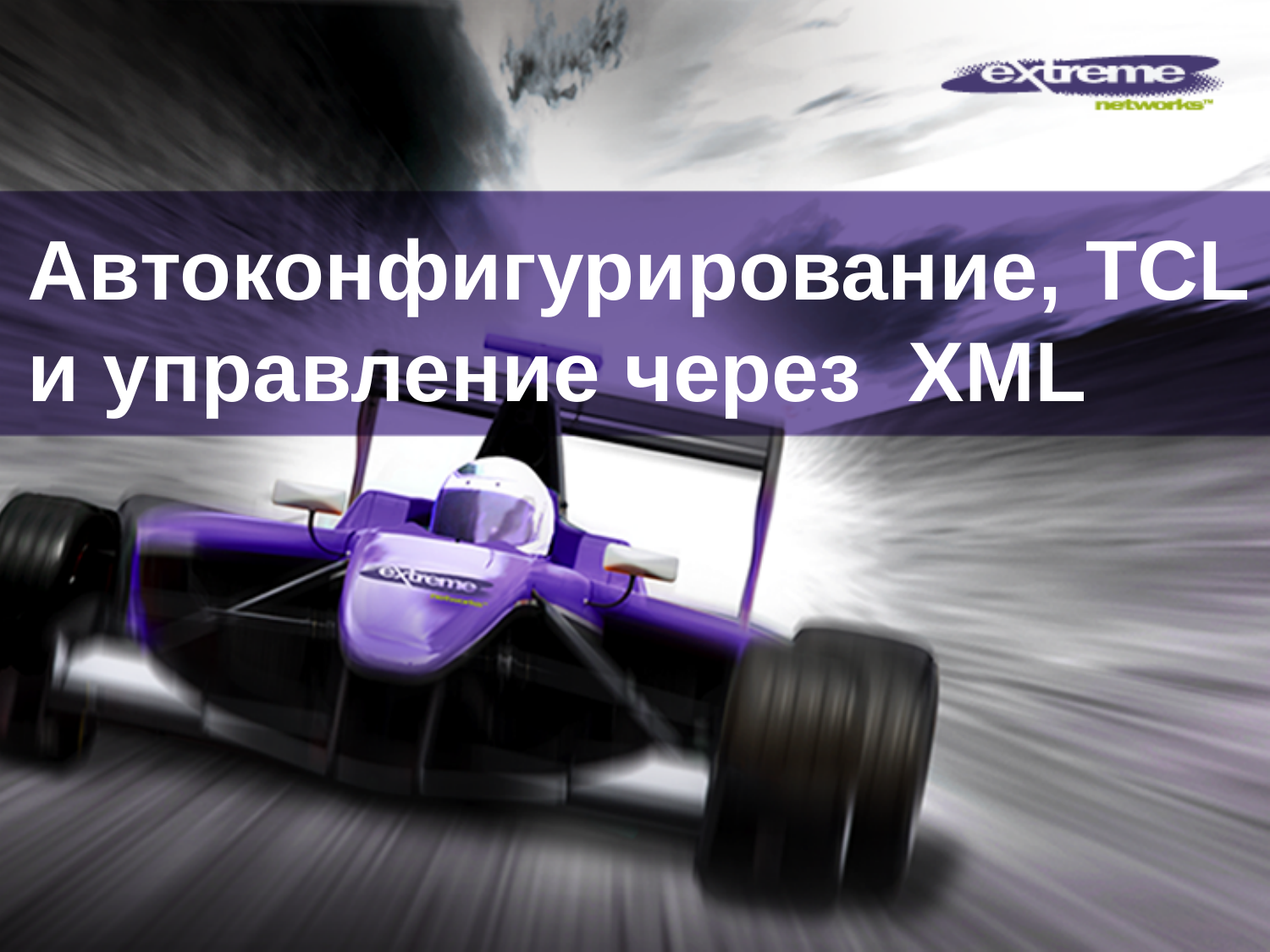

# Автоконфигурирование, TCL и управление через  XML